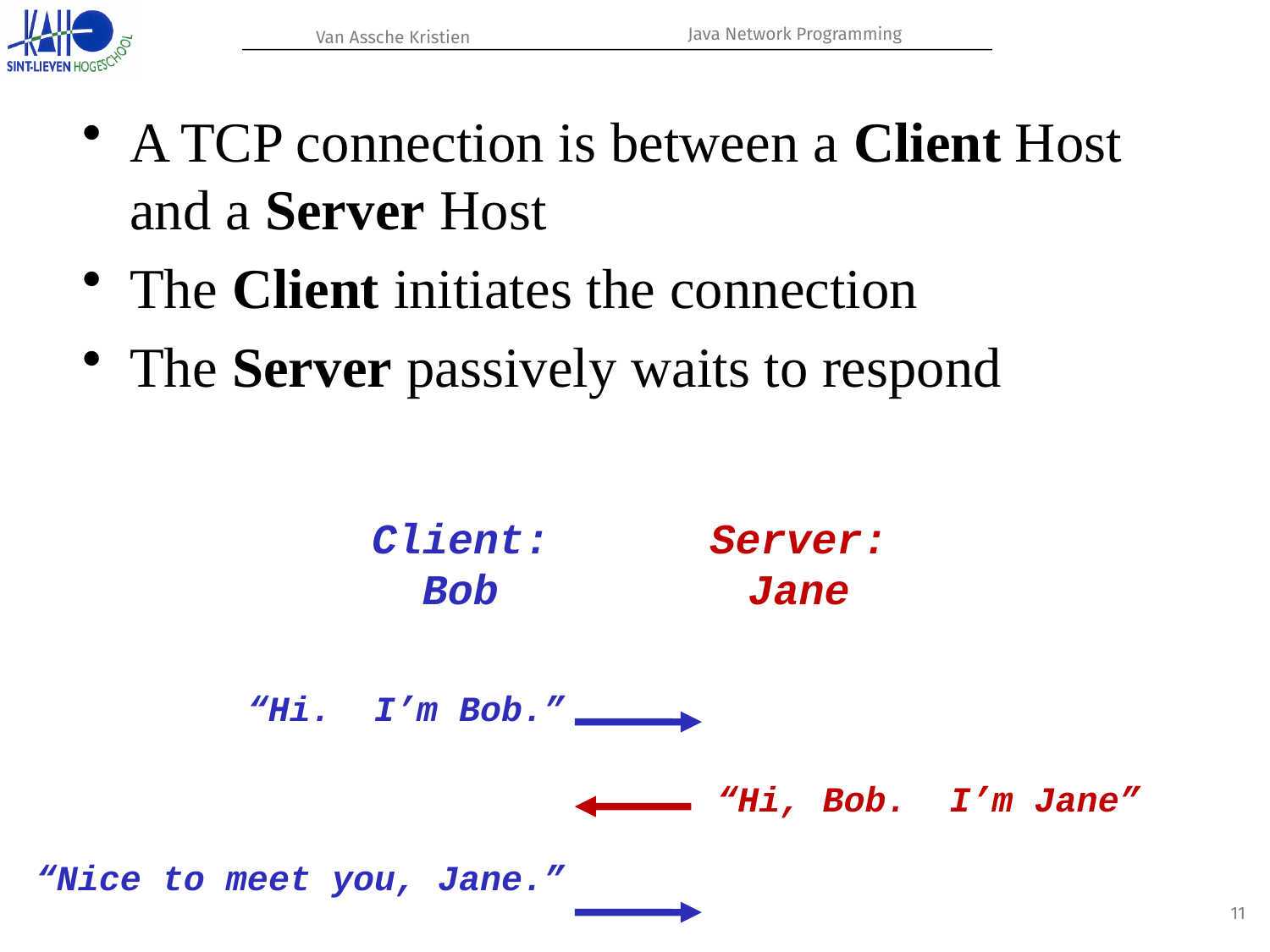

A TCP connection is between a Client Host and a Server Host
The Client initiates the connection
The Server passively waits to respond
Client:
Bob
Server:
Jane

“Hi, Bob.  I’m Jane”

“Hi.  I’m Bob.”

“Nice to meet you, Jane.”